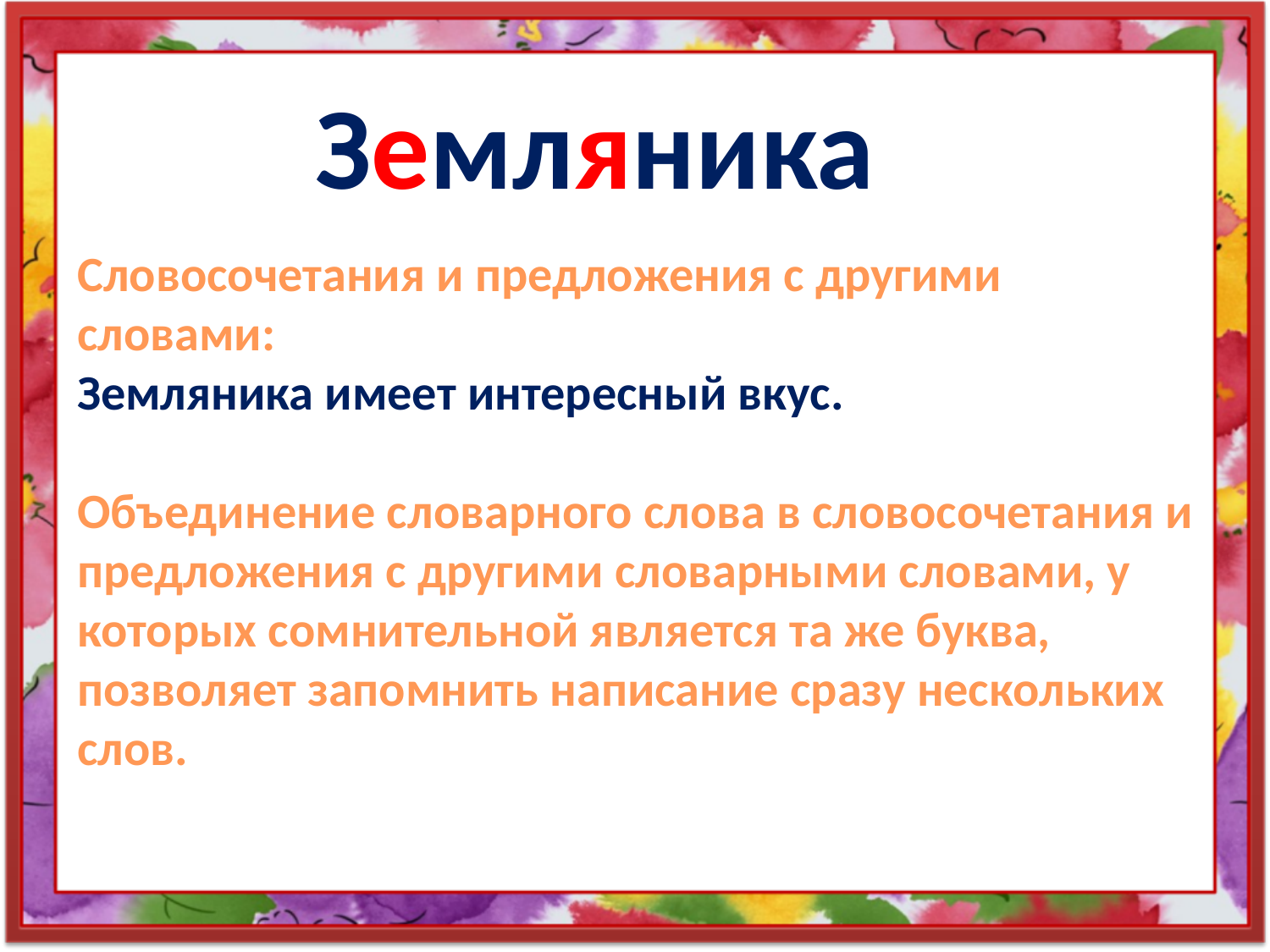

Земляника
Словосочетания и предложения с другими словами:
Земляника имеет интересный вкус.
Объединение словарного слова в словосочетания и предложения с другими словарными словами, у которых сомнительной является та же буква, позволяет запомнить написание сразу нескольких слов.